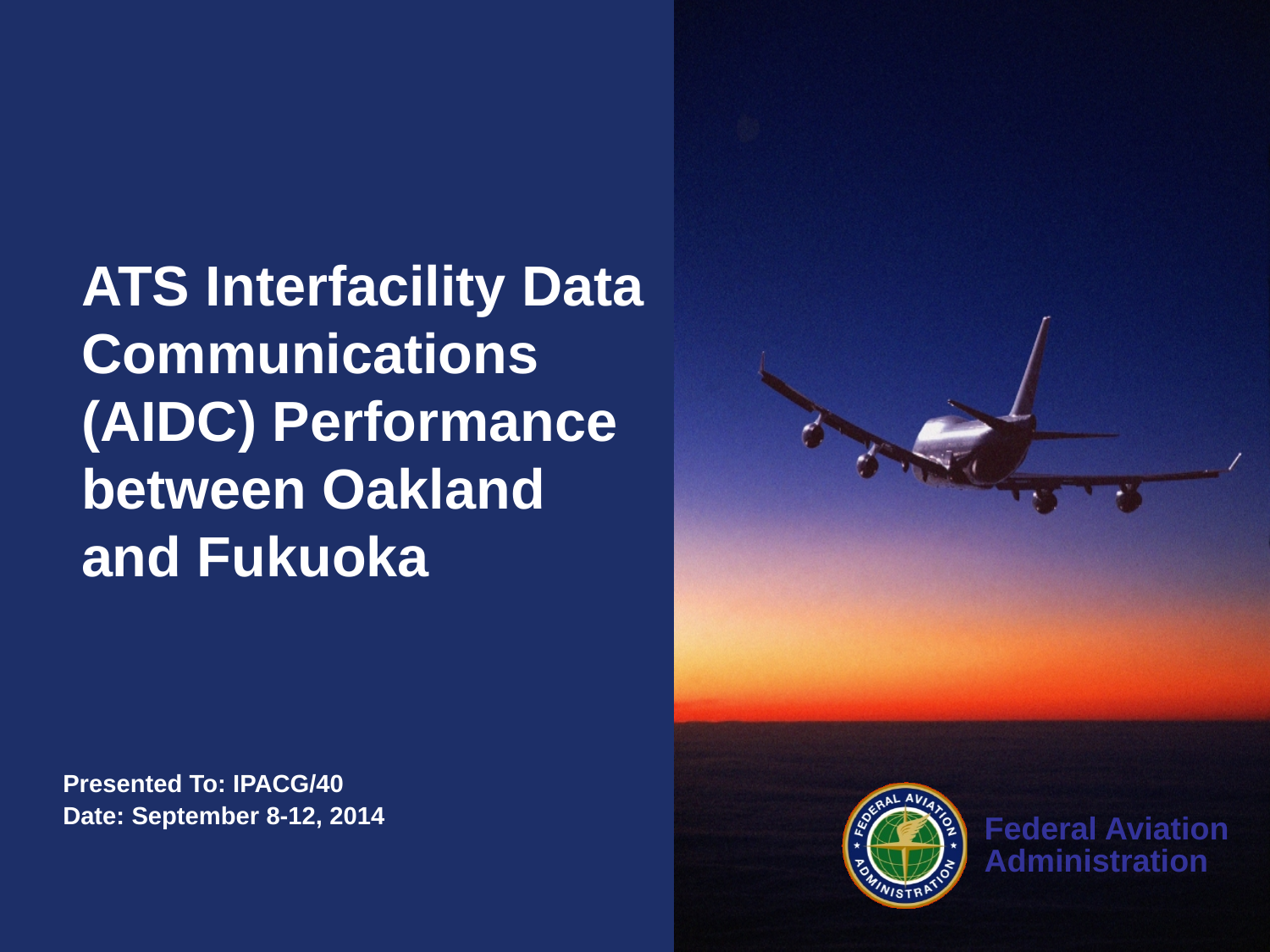

ATS Interfacility Data Communications (AIDC) Performance between Oakland and Fukuoka

Presented To: IPACG/40
Date: September 8-12, 2014